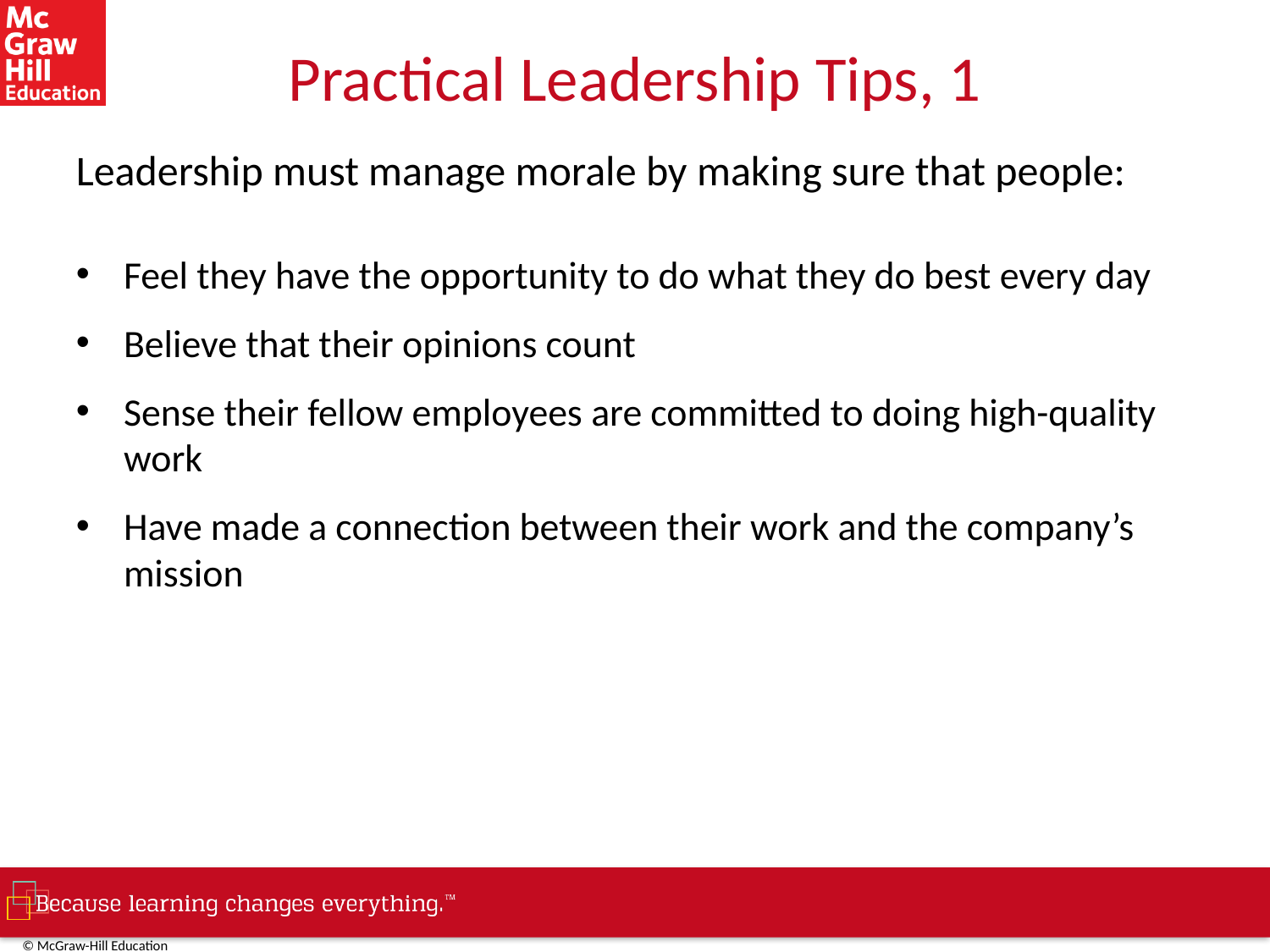

# Practical Leadership Tips, 1
Leadership must manage morale by making sure that people:

Feel they have the opportunity to do what they do best every day
Believe that their opinions count
Sense their fellow employees are committed to doing high-quality work
Have made a connection between their work and the company’s mission